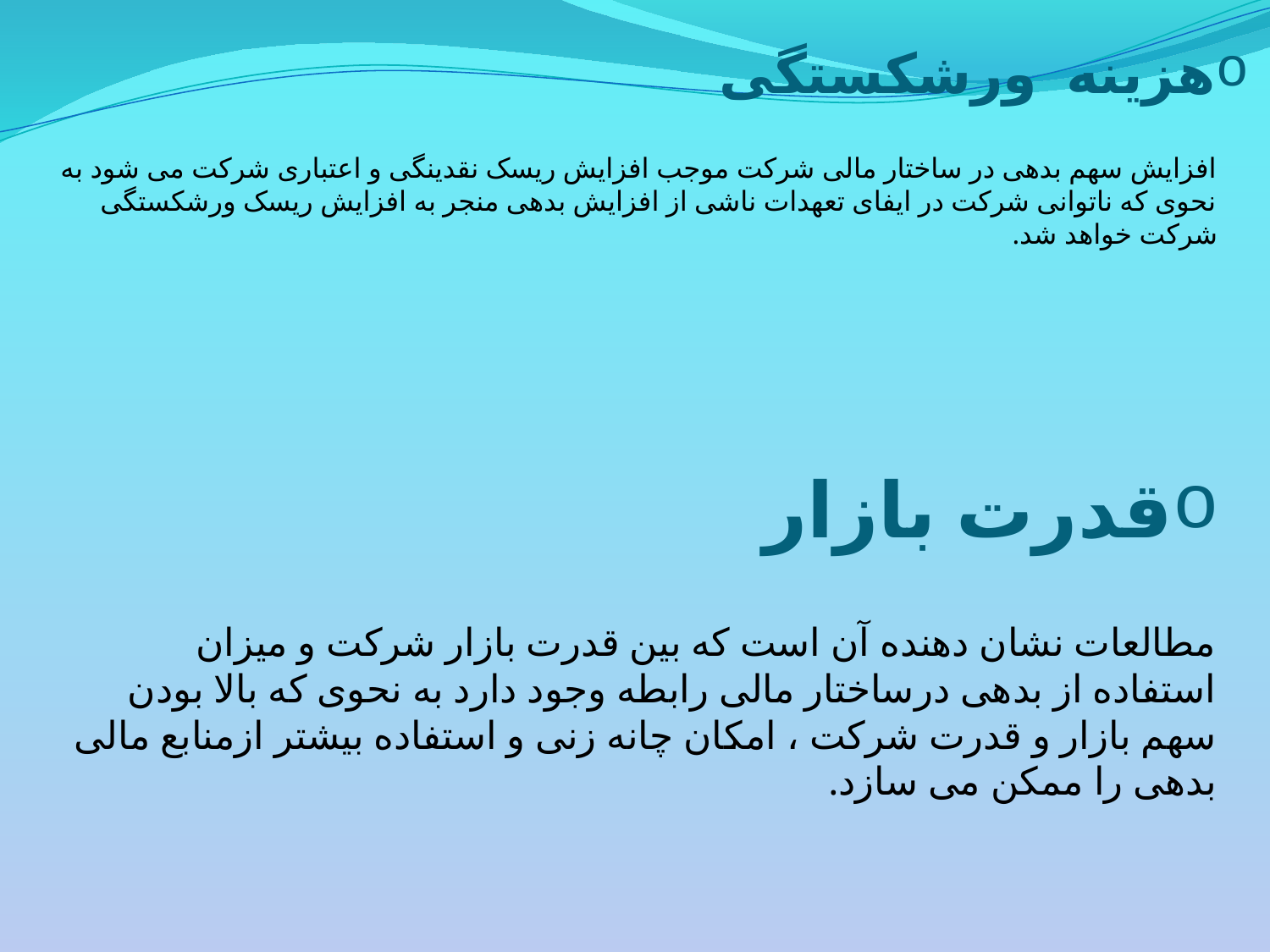

# هزینه  ورشکستگی افزایش سهم بدهی در ساختار مالی شرکت موجب افزایش ریسک نقدینگی و اعتباری شرکت می شود به نحوی که ناتوانی شرکت در ایفای تعهدات ناشی از افزایش بدهی منجر به افزایش ریسک ورشکستگی شرکت خواهد شد.

قدرت بازار
مطالعات نشان دهنده آن است که بین قدرت بازار شرکت و میزان استفاده از بدهی درساختار مالی رابطه وجود دارد به نحوی که بالا بودن سهم بازار و قدرت شرکت ، امکان چانه زنی و استفاده بیشتر ازمنابع مالی بدهی را ممکن می سازد.